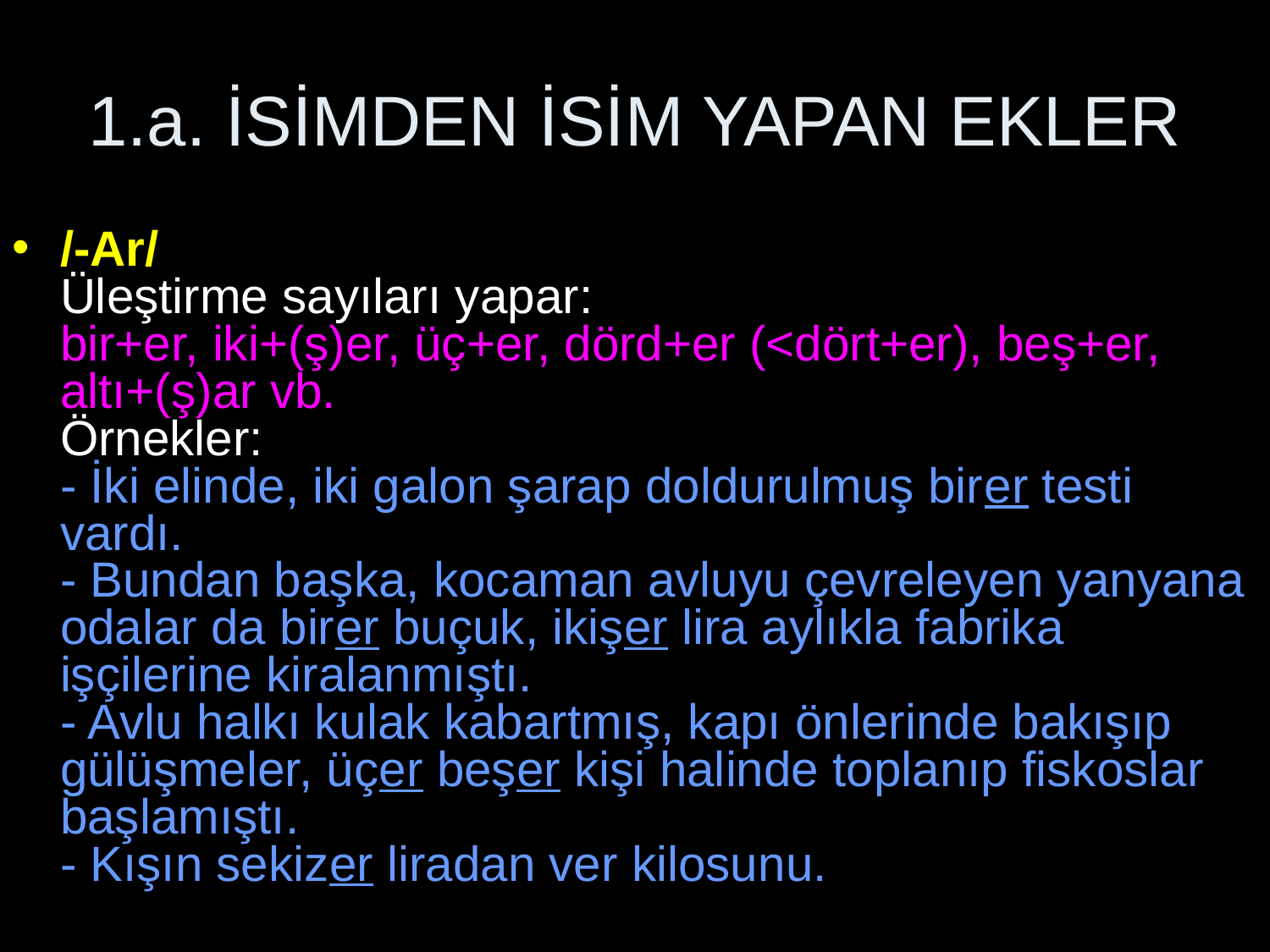

# 1.a. İSİMDEN İSİM YAPAN EKLER
/-Ar/
Üleştirme sayıları yapar:
bir+er, iki+(ş)er, üç+er, dörd+er (<dört+er), beş+er, altı+(ş)ar vb.
Örnekler:
- İki elinde, iki galon şarap doldurulmuş birer testi vardı.
- Bundan başka, kocaman avluyu çevreleyen yanyana odalar da birer buçuk, ikişer lira aylıkla fabrika işçilerine kiralanmıştı.
- Avlu halkı kulak kabartmış, kapı önlerinde bakışıp gülüşmeler, üçer beşer kişi halinde toplanıp fiskoslar başlamıştı.
- Kışın sekizer liradan ver kilosunu.